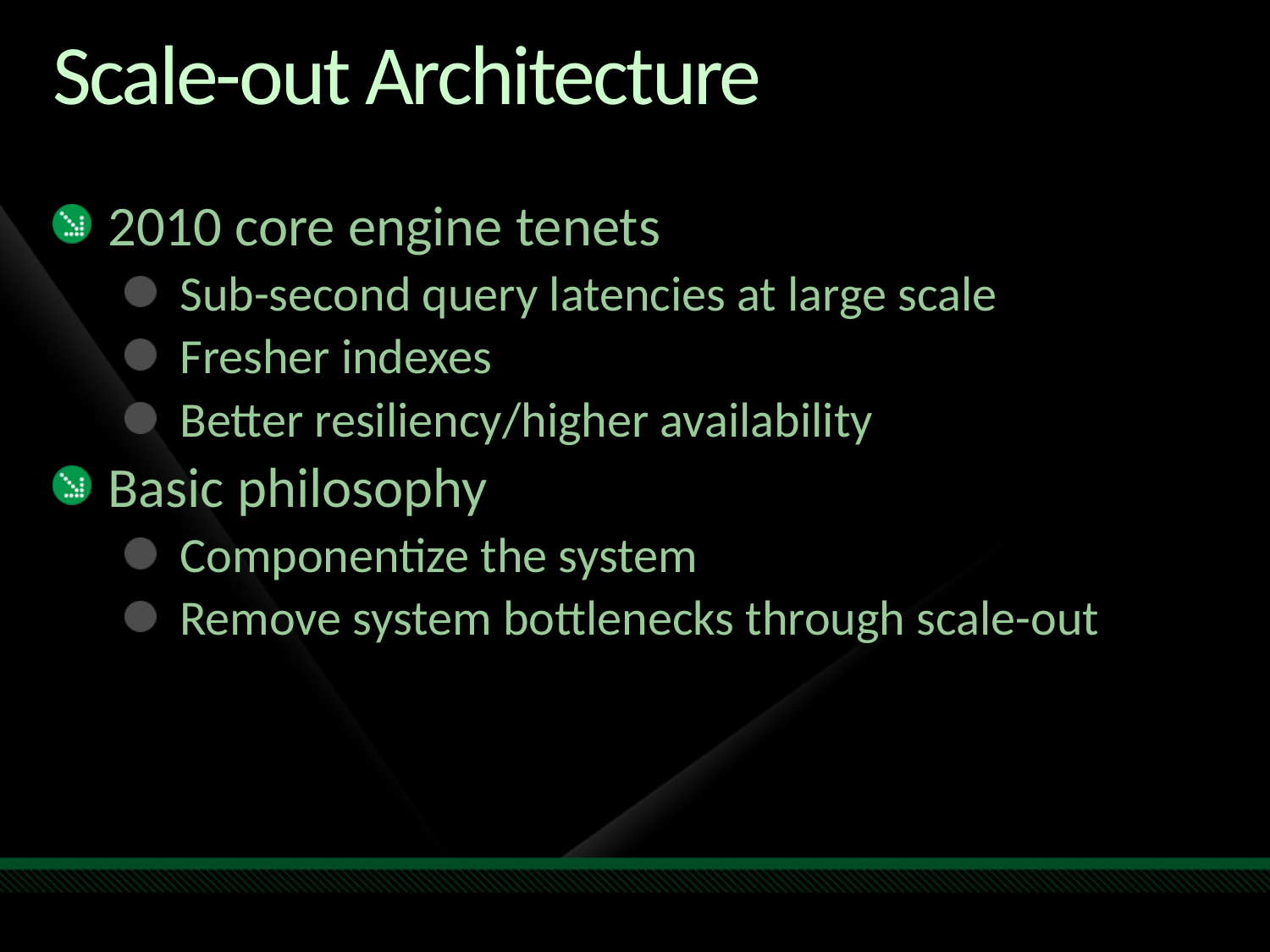

# Scale-out Architecture
2010 core engine tenets
Sub-second query latencies at large scale
Fresher indexes
Better resiliency/higher availability
Basic philosophy
Componentize the system
Remove system bottlenecks through scale-out